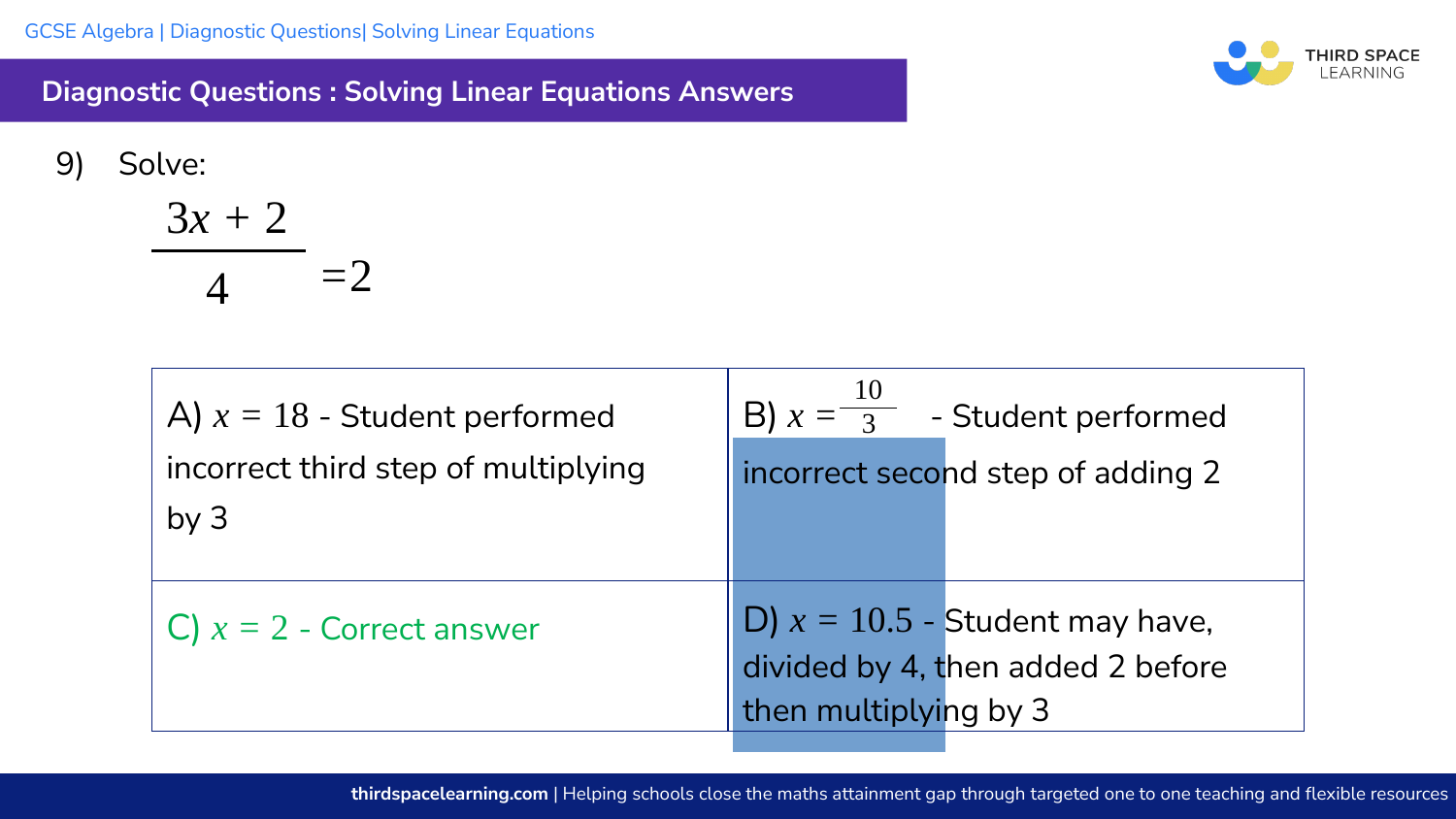

Diagnostic Questions : Solving Linear Equations Answers
| 9) Solve: =2 |  |  |  |  |
| --- | --- | --- | --- | --- |
|  |  |  |  |  |
3x + 2
4

10
| A) x = 18 - Student performed incorrect third step of multiplying by 3 | B) x = - Student performed incorrect second step of adding 2 |
| --- | --- |
| C) x = 2 - Correct answer | D) x = 10.5 - Student may have, divided by 4, then added 2 before then multiplying by 3 |
3